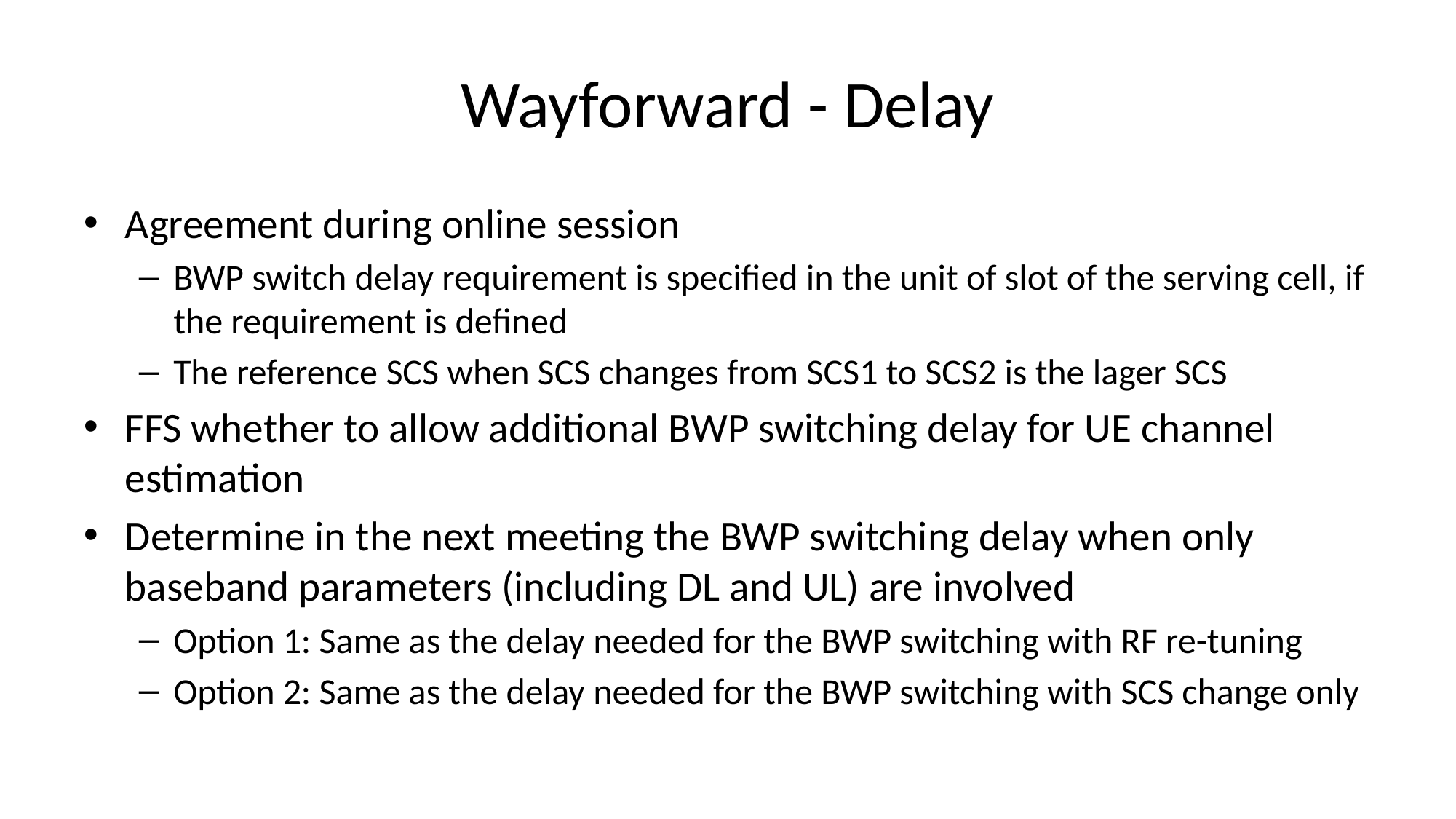

# Wayforward - Delay
Agreement during online session
BWP switch delay requirement is specified in the unit of slot of the serving cell, if the requirement is defined
The reference SCS when SCS changes from SCS1 to SCS2 is the lager SCS
FFS whether to allow additional BWP switching delay for UE channel estimation
Determine in the next meeting the BWP switching delay when only baseband parameters (including DL and UL) are involved
Option 1: Same as the delay needed for the BWP switching with RF re-tuning
Option 2: Same as the delay needed for the BWP switching with SCS change only